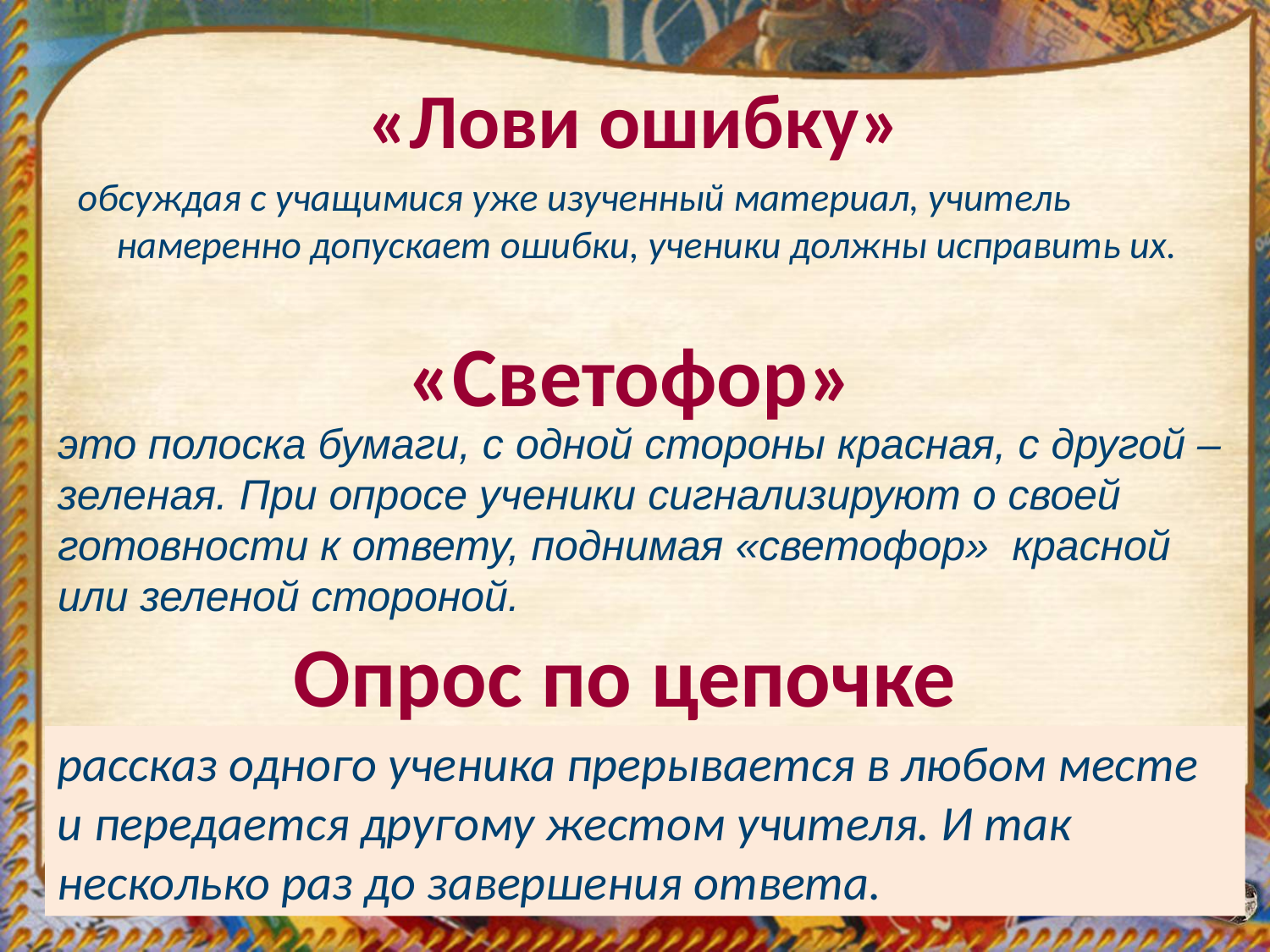

# «Лови ошибку»
обсуждая с учащимися уже изученный материал, учитель намеренно допускает ошибки, ученики должны исправить их.
«Светофор»
это полоска бумаги, с одной стороны красная, с другой – зеленая. При опросе ученики сигнализируют о своей готовности к ответу, поднимая «светофор»  красной или зеленой стороной.
Опрос по цепочке
рассказ одного ученика прерывается в любом месте и передается другому жестом учителя. И так несколько раз до завершения ответа.